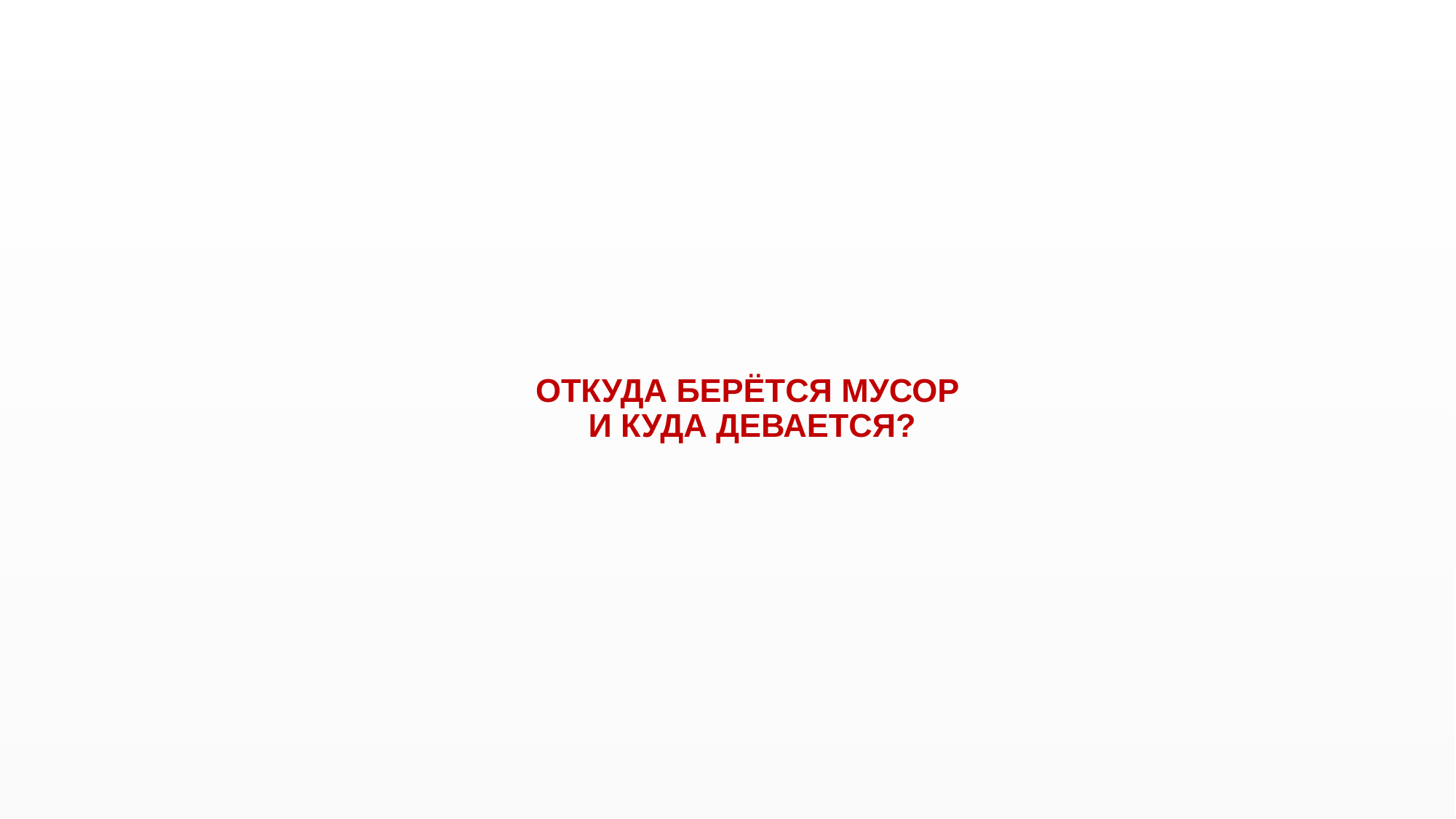

# ОТКУДА БЕРЁТСЯ МУСОР И КУДА ДЕВАЕТСЯ?